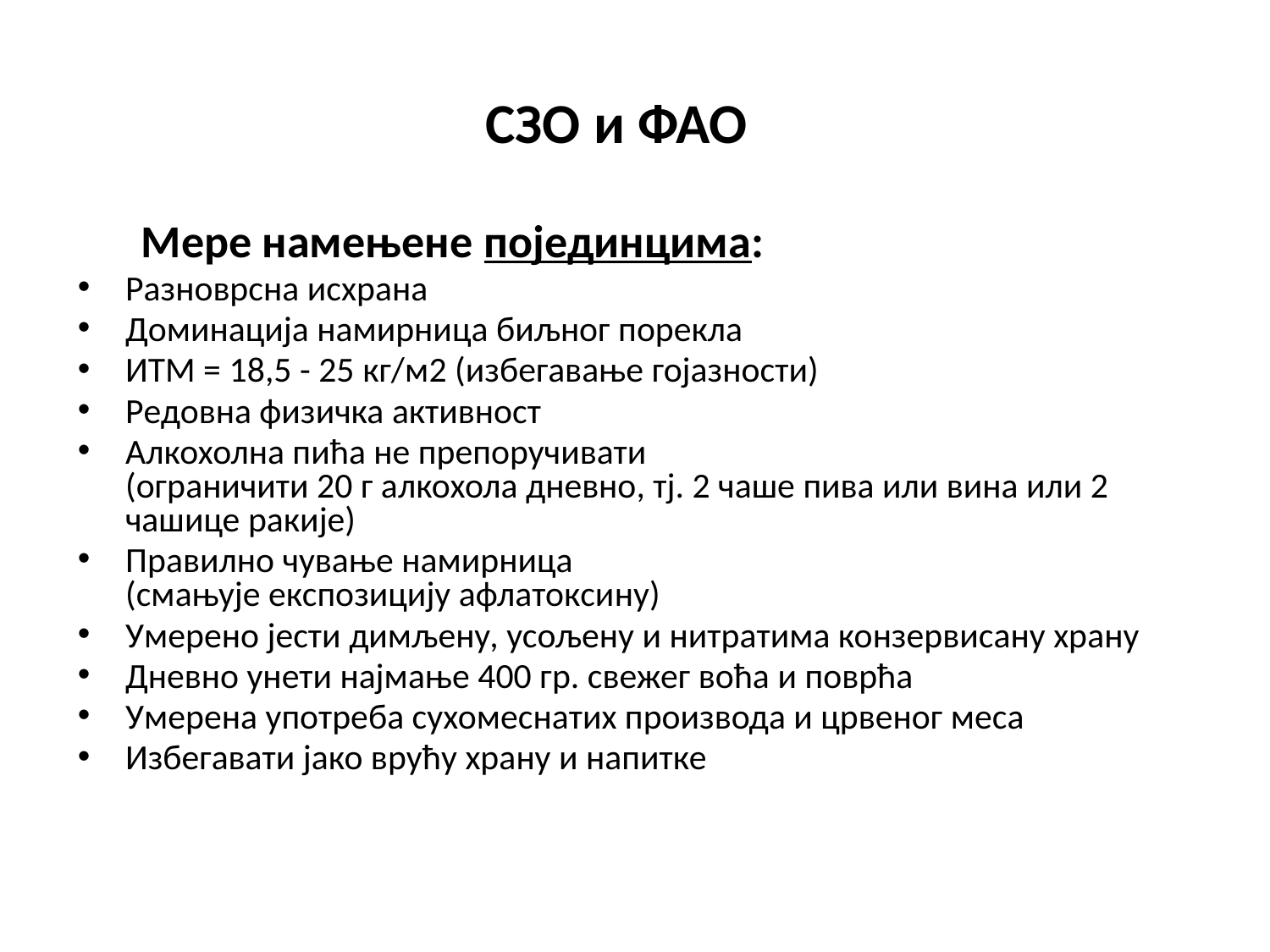

# СЗО и ФАО
Мере намењене појединцима:
Разноврсна исхрана
Доминација намирница биљног порекла
ИТМ = 18,5 - 25 кг/м2 (избегавање гојазности)
Редовна физичка активност
Алкохолна пића не препоручивати
(ограничити 20 г алкохола дневно, тј. 2 чаше пива или вина или 2 чашице ракије)
Правилно чување намирница
(смањује експозицију афлатоксину)
Умерено јести димљену, усољену и нитратима конзервисану храну
Дневно унети најмање 400 гр. свежег воћа и поврћа
Умерена употреба сухомеснатих производа и црвеног меса
Избегавати јако врућу храну и напитке